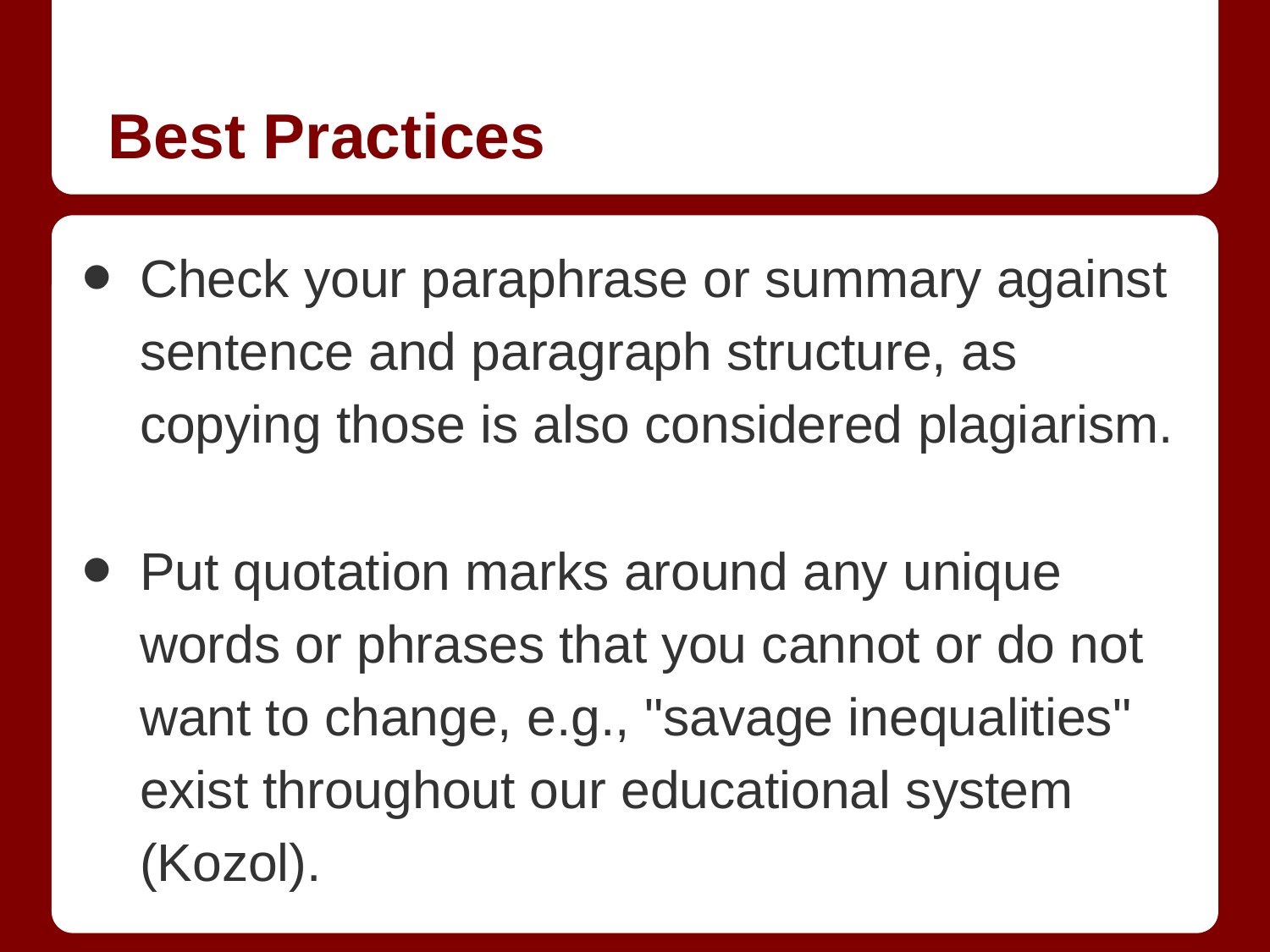

# Best Practices
Check your paraphrase or summary against sentence and paragraph structure, as copying those is also considered plagiarism.

Put quotation marks around any unique words or phrases that you cannot or do not want to change, e.g., "savage inequalities" exist throughout our educational system (Kozol).